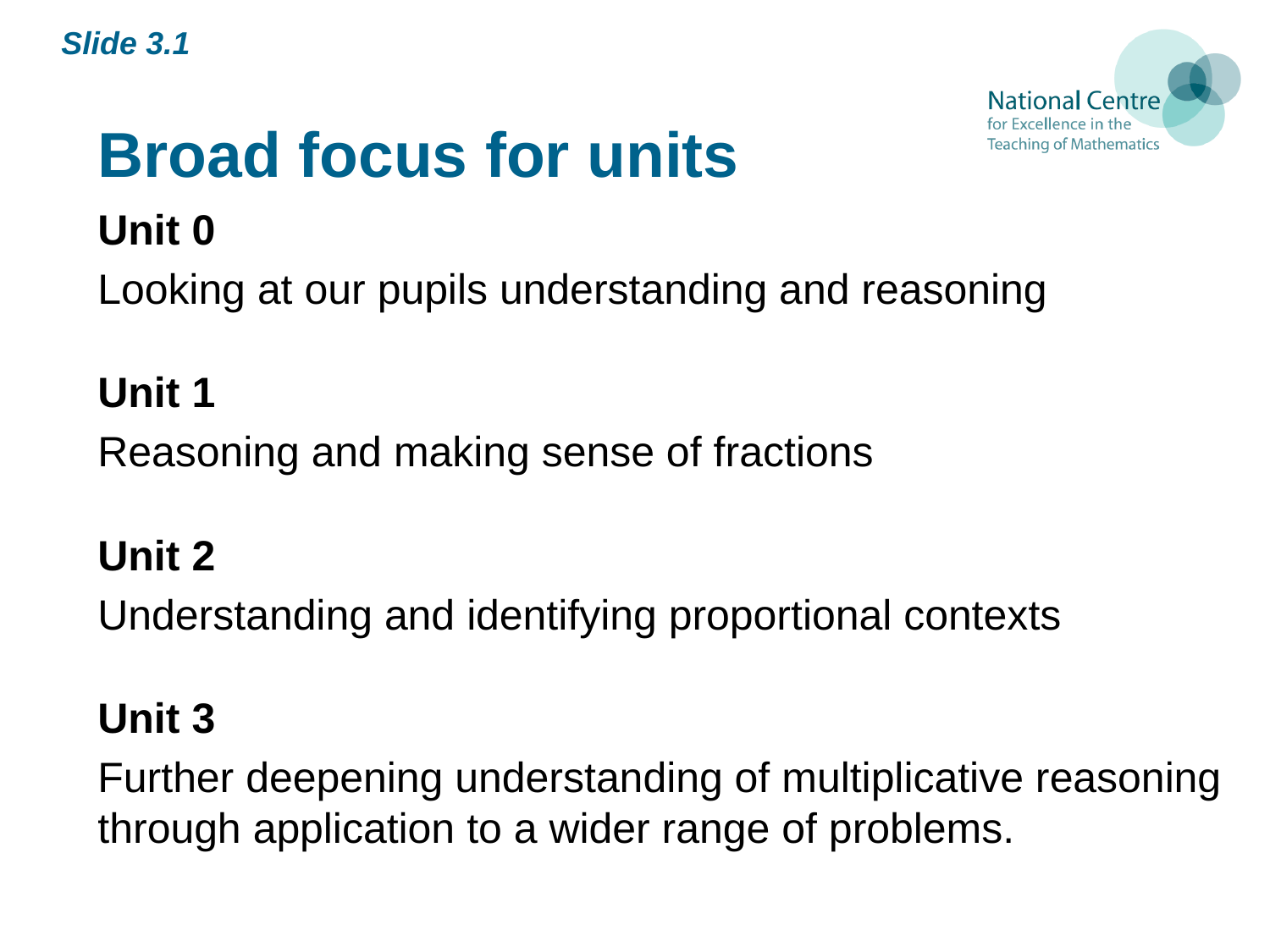

Slide 3.1
# Broad focus for units
Unit 0
Looking at our pupils understanding and reasoning

Unit 1
Reasoning and making sense of fractions

Unit 2
Understanding and identifying proportional contexts

Unit 3
Further deepening understanding of multiplicative reasoning through application to a wider range of problems.